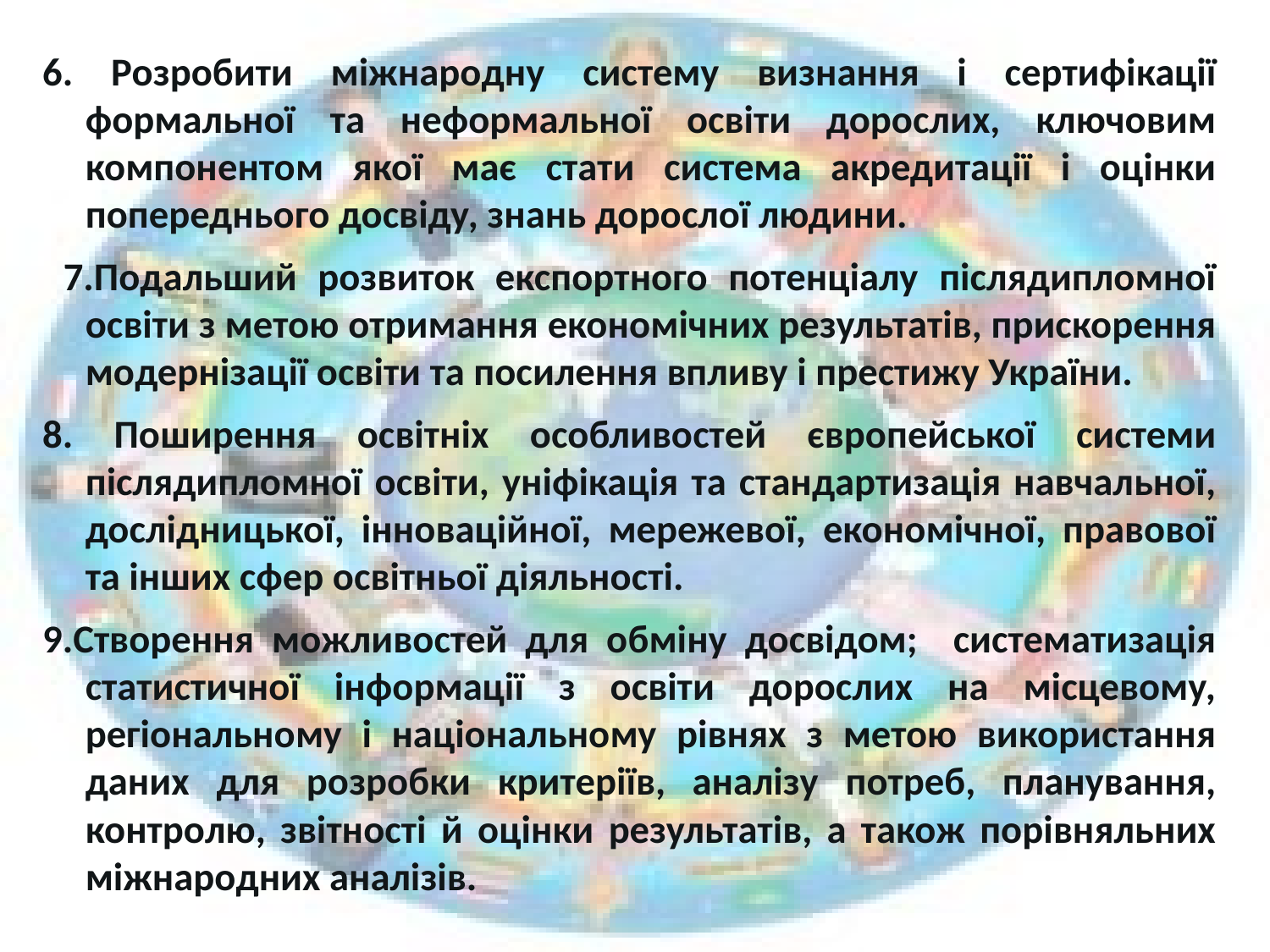

#
6. Розробити міжнародну систему визнання і сертифікації формальної та неформальної освіти дорослих, ключовим компонентом якої має стати система акредитації і оцінки попереднього досвіду, знань дорослої людини.
 7.Подальший розвиток експортного потенціалу післядипломної освіти з метою отримання економічних результатів, прискорення модернізації освіти та посилення впливу і престижу України.
8. Поширення освітніх особливостей європейської системи післядипломної освіти, уніфікація та стандартизація навчальної, дослідницької, інноваційної, мережевої, економічної, правової та інших сфер освітньої діяльності.
9.Створення можливостей для обміну досвідом;  систематизація статистичної інформації з освіти дорослих на місцевому, регіональному і національному рівнях з метою використання даних для розробки критеріїв, аналізу потреб, планування, контролю, звітності й оцінки результатів, а також порівняльних міжнародних аналізів.